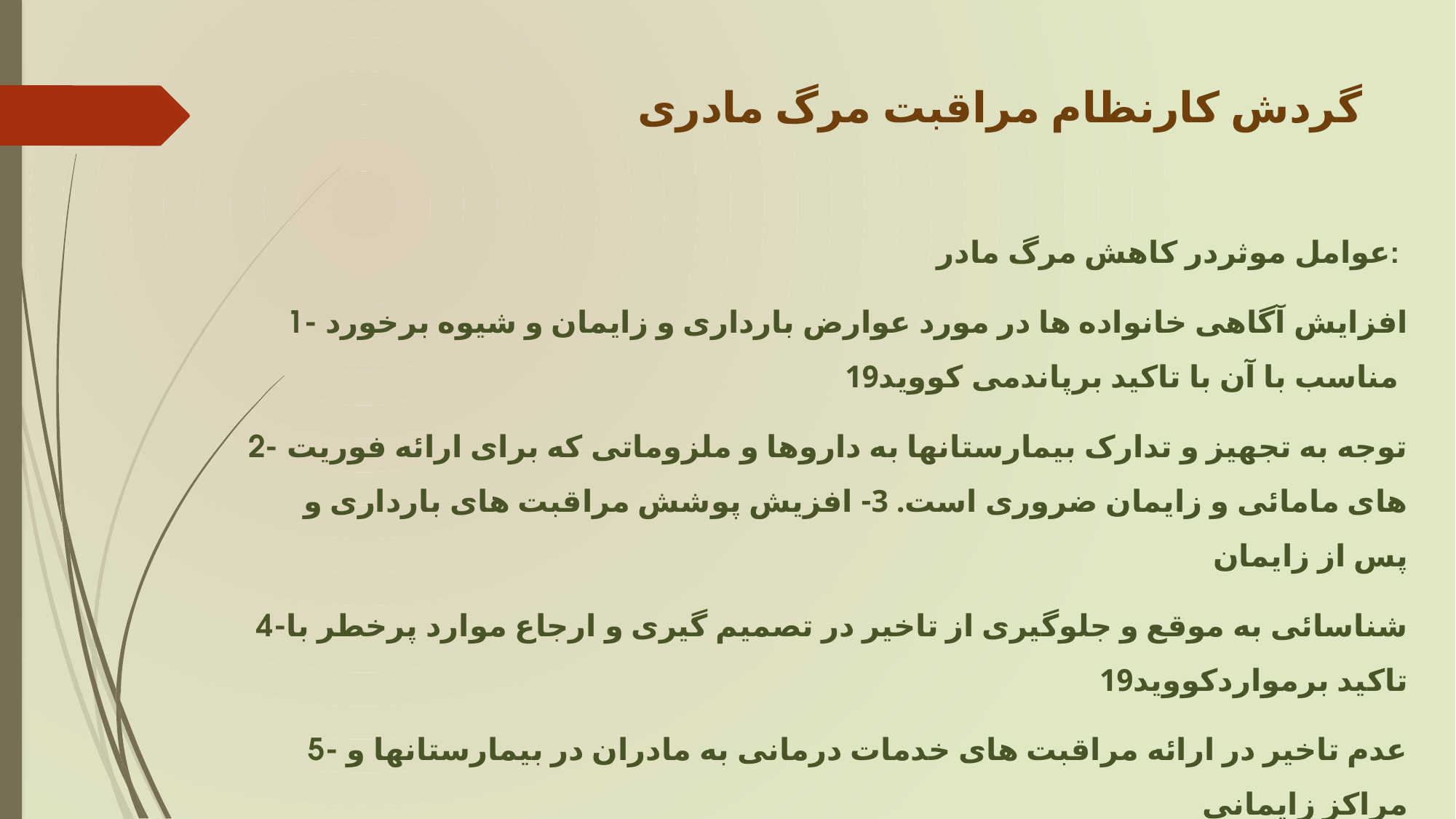

# گردش کارنظام مراقبت مرگ مادری
عوامل موثردر کاهش مرگ مادر:
1- افزایش آگاهی خانواده ها در مورد عوارض بارداری و زایمان و شیوه برخورد مناسب با آن با تاکید برپاندمی کووید19
2- توجه به تجهیز و تدارک بیمارستانها به داروها و ملزوماتی که برای ارائه فوریت های مامائی و زایمان ضروری است. 3- افزیش پوشش مراقبت های بارداری و پس از زایمان
4-شناسائی به موقع و جلوگیری از تاخیر در تصمیم گیری و ارجاع موارد پرخطر با تاکید برمواردکووید19
5- عدم تاخیر در ارائه مراقبت های خدمات درمانی به مادران در بیمارستانها و مراکز زایمانی
6-جلوگیری از انجام سزارین های غیر ضروری